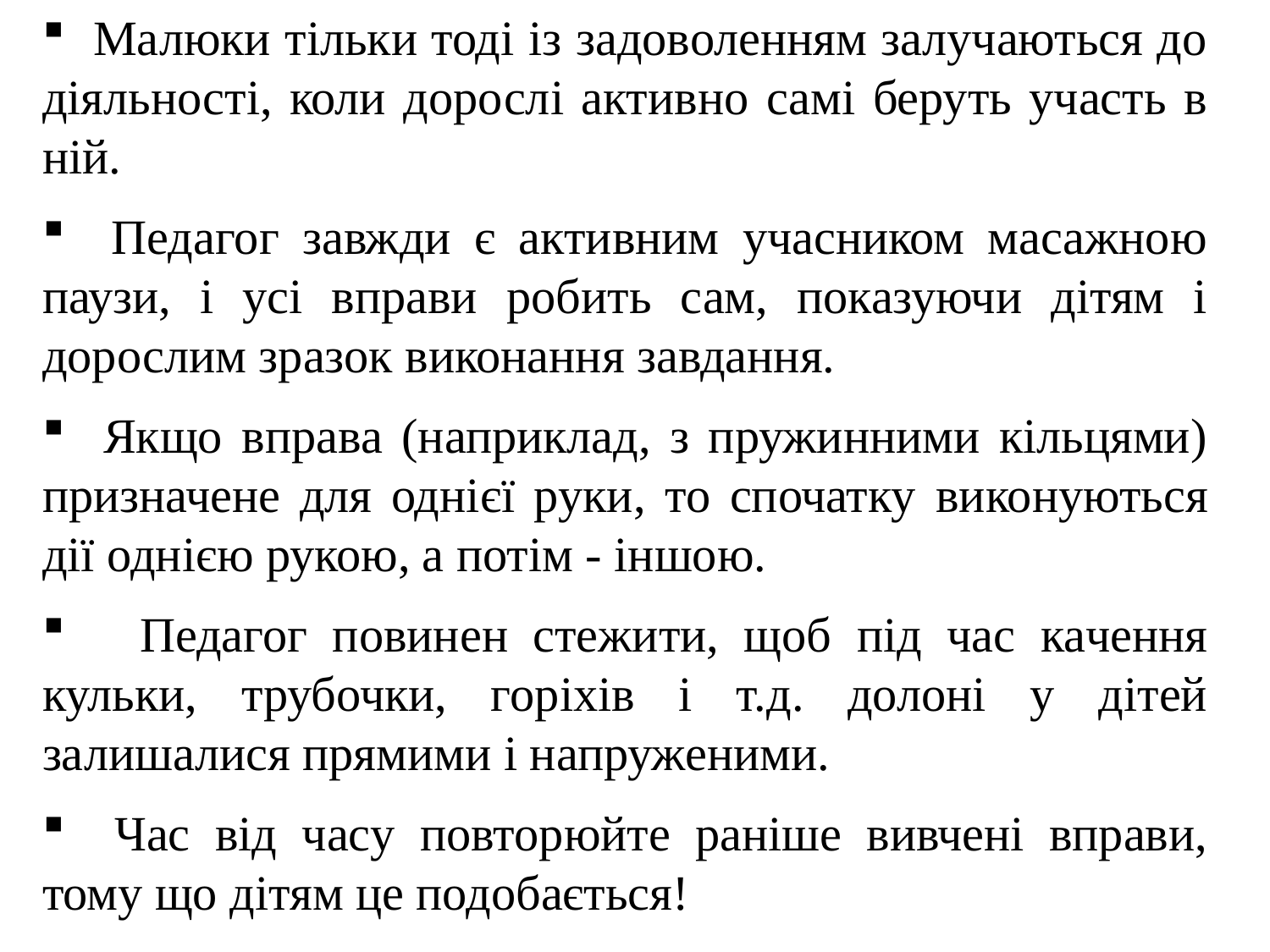

Малюки тільки тоді із задоволенням залучаються до діяльності, коли дорослі активно самі беруть участь в ній.
  Педагог завжди є активним учасником масажною паузи, і усі вправи робить сам, показуючи дітям і дорослим зразок виконання завдання.
  Якщо вправа (наприклад, з пружинними кільцями) призначене для однієї руки, то спочатку виконуються дії однією рукою, а потім - іншою.
   Педагог повинен стежити, щоб під час качення кульки, трубочки, горіхів і т.д. долоні у дітей залишалися прямими і напруженими.
  Час від часу повторюйте раніше вивчені вправи, тому що дітям це подобається!